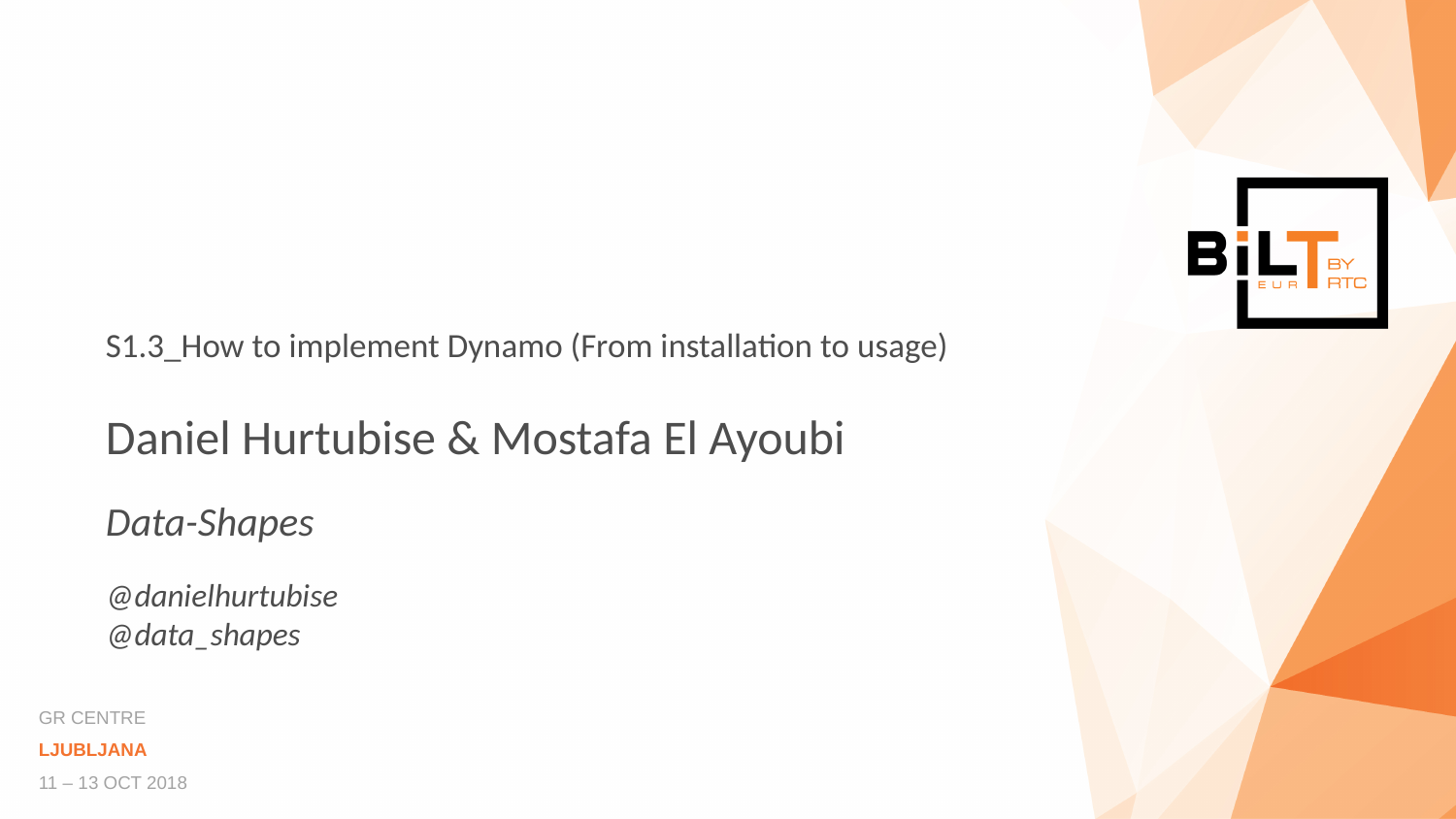

S1.3_How to implement Dynamo (From installation to usage)
Daniel Hurtubise & Mostafa El Ayoubi
Data-Shapes
@danielhurtubise
@data_shapes